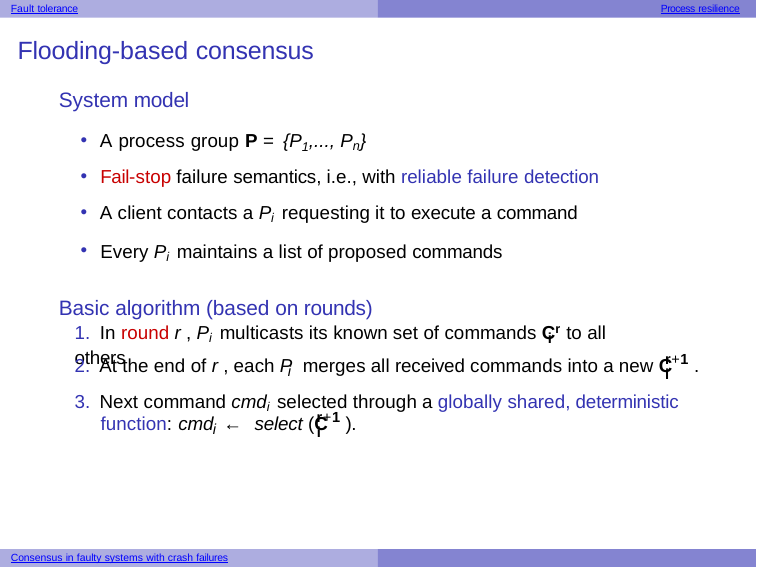

Fault tolerance
Process resilience
Flooding-based consensus
System model
A process group P = {P1,..., Pn}
Fail-stop failure semantics, i.e., with reliable failure detection
A client contacts a Pi requesting it to execute a command
Every Pi maintains a list of proposed commands

Basic algorithm (based on rounds)
1. In round r , Pi multicasts its known set of commands Cr to all others
i
r+1
2. At the end of r , each P merges all received commands into a new C	.
i
i
3. Next command cmdi selected through a globally shared, deterministic
r+1
function: cmd ← select (C	).
i
i

Consensus in faulty systems with crash failures